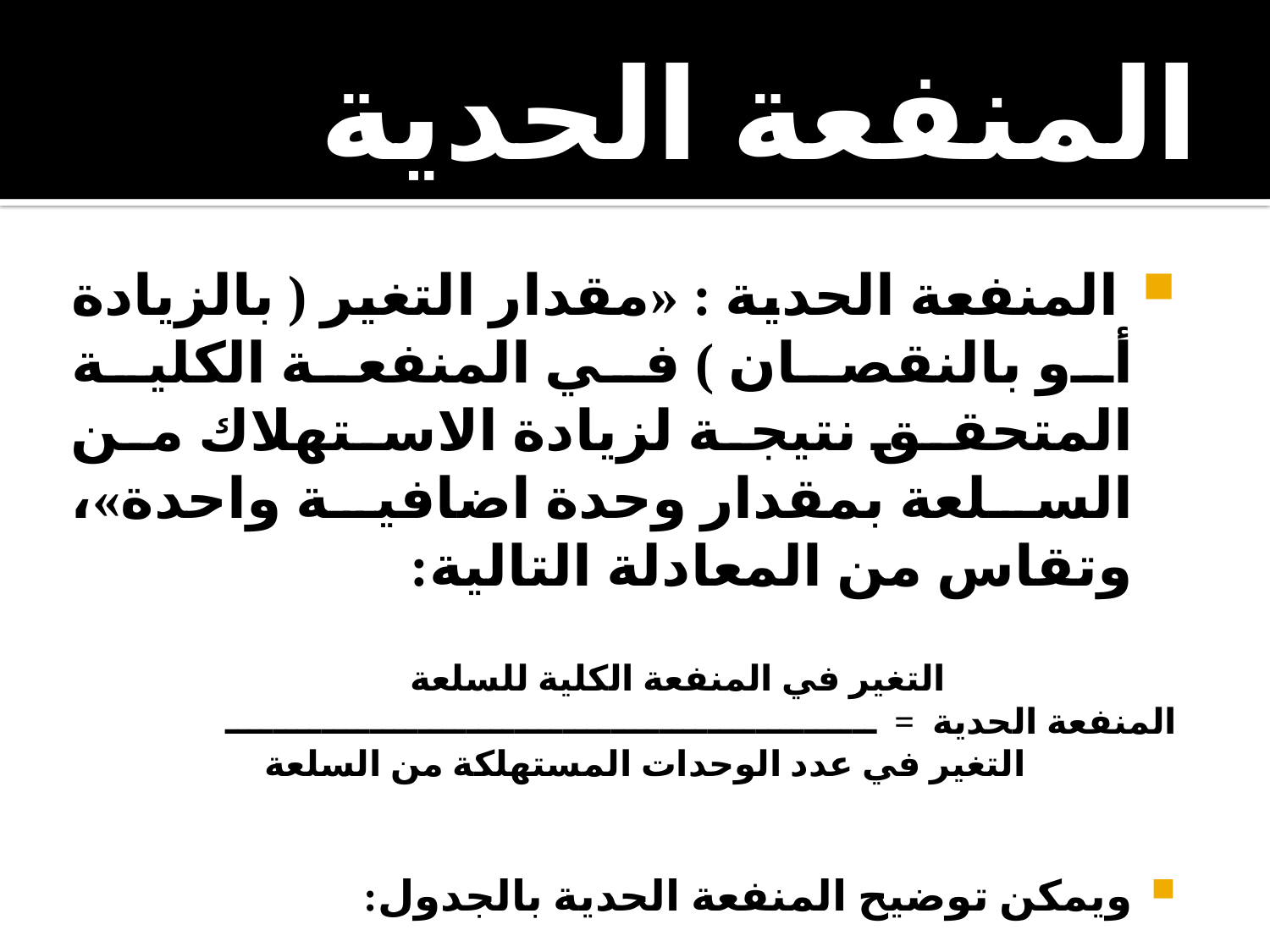

# المنفعة الحدية
 المنفعة الحدية : «مقدار التغير ( بالزيادة أو بالنقصان ) في المنفعة الكلية المتحقق نتيجة لزيادة الاستهلاك من السلعة بمقدار وحدة اضافية واحدة»، وتقاس من المعادلة التالية:

                      	التغير في المنفعة الكلية للسلعة
المنفعة الحدية  =  	ــــــــــــــــــــــــــــــــــــــــــــــــــــــ
	                 	التغير في عدد الوحدات المستهلكة من السلعة

ويمكن توضيح المنفعة الحدية بالجدول: